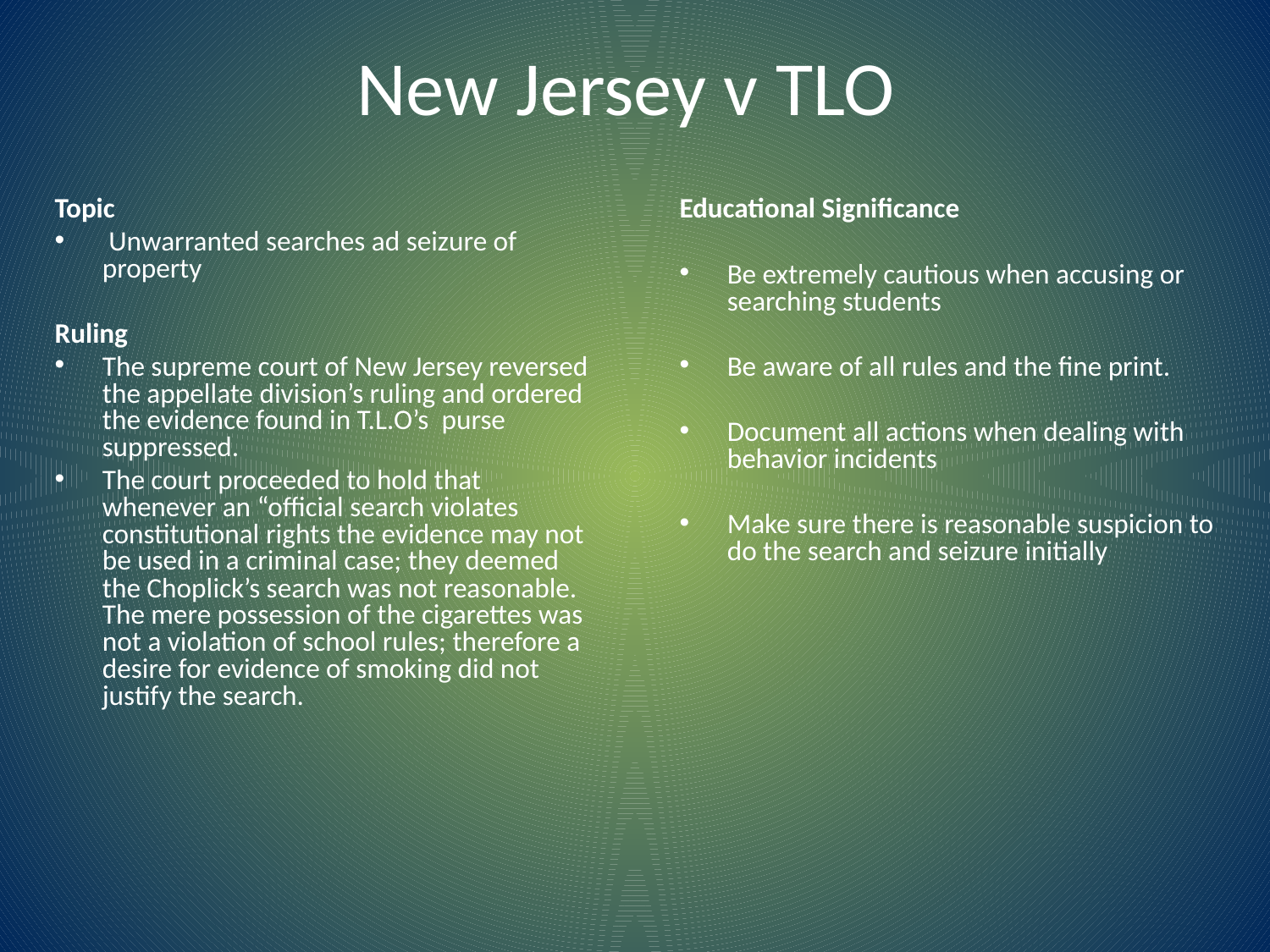

# New Jersey v TLO
Topic
 Unwarranted searches ad seizure of property

Ruling
The supreme court of New Jersey reversed the appellate division’s ruling and ordered the evidence found in T.L.O’s  purse suppressed.
The court proceeded to hold that whenever an “official search violates constitutional rights the evidence may not be used in a criminal case; they deemed the Choplick’s search was not reasonable. The mere possession of the cigarettes was not a violation of school rules; therefore a desire for evidence of smoking did not justify the search.

Educational Significance

Be extremely cautious when accusing or searching students

Be aware of all rules and the fine print.

Document all actions when dealing with behavior incidents

Make sure there is reasonable suspicion to do the search and seizure initially